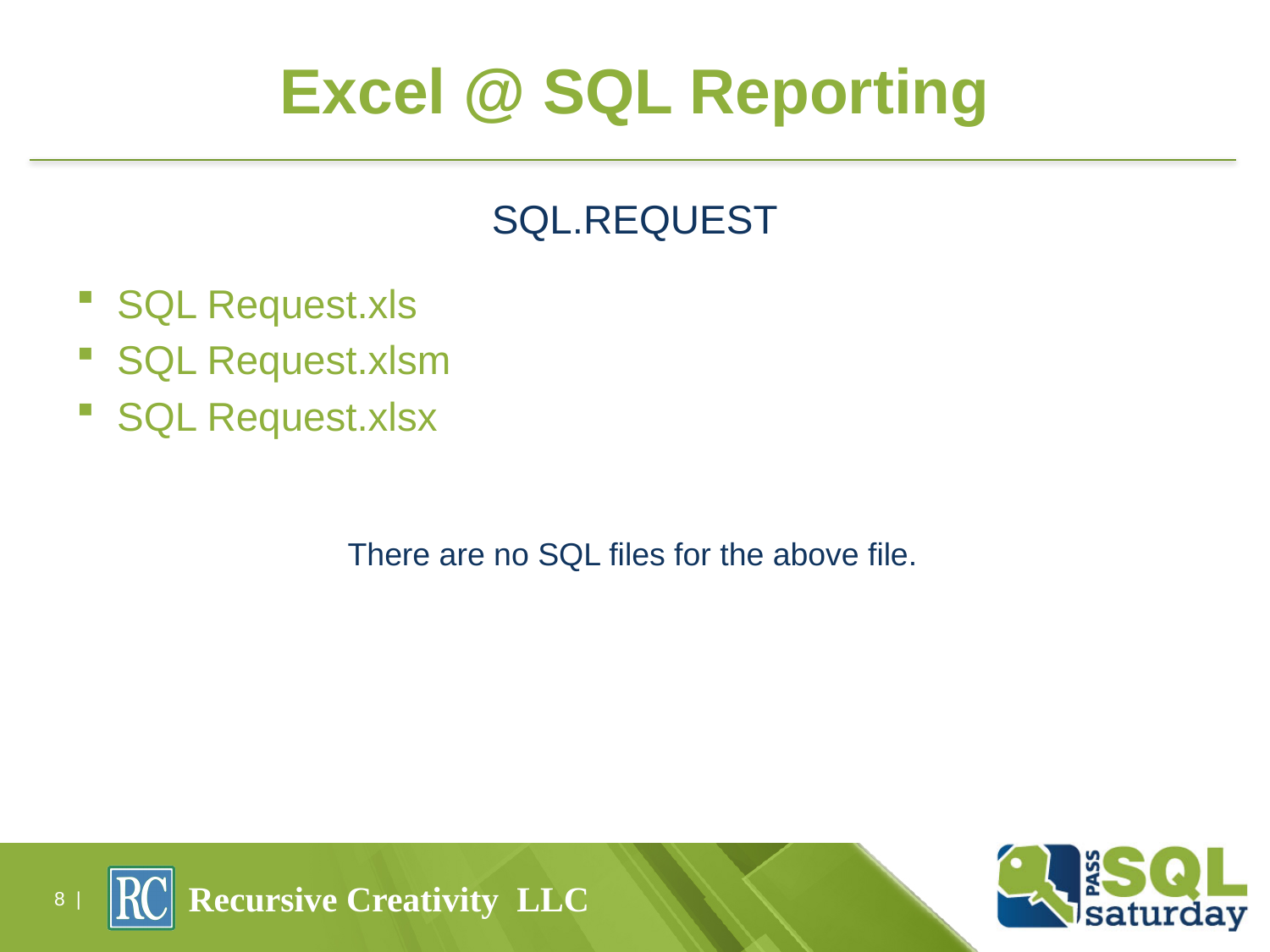

# Excel @ SQL Reporting
SQL.REQUEST

SQL Request.xls
SQL Request.xlsm
SQL Request.xlsx
There are no SQL files for the above file.
8  |
Recursive Creativity  LLC